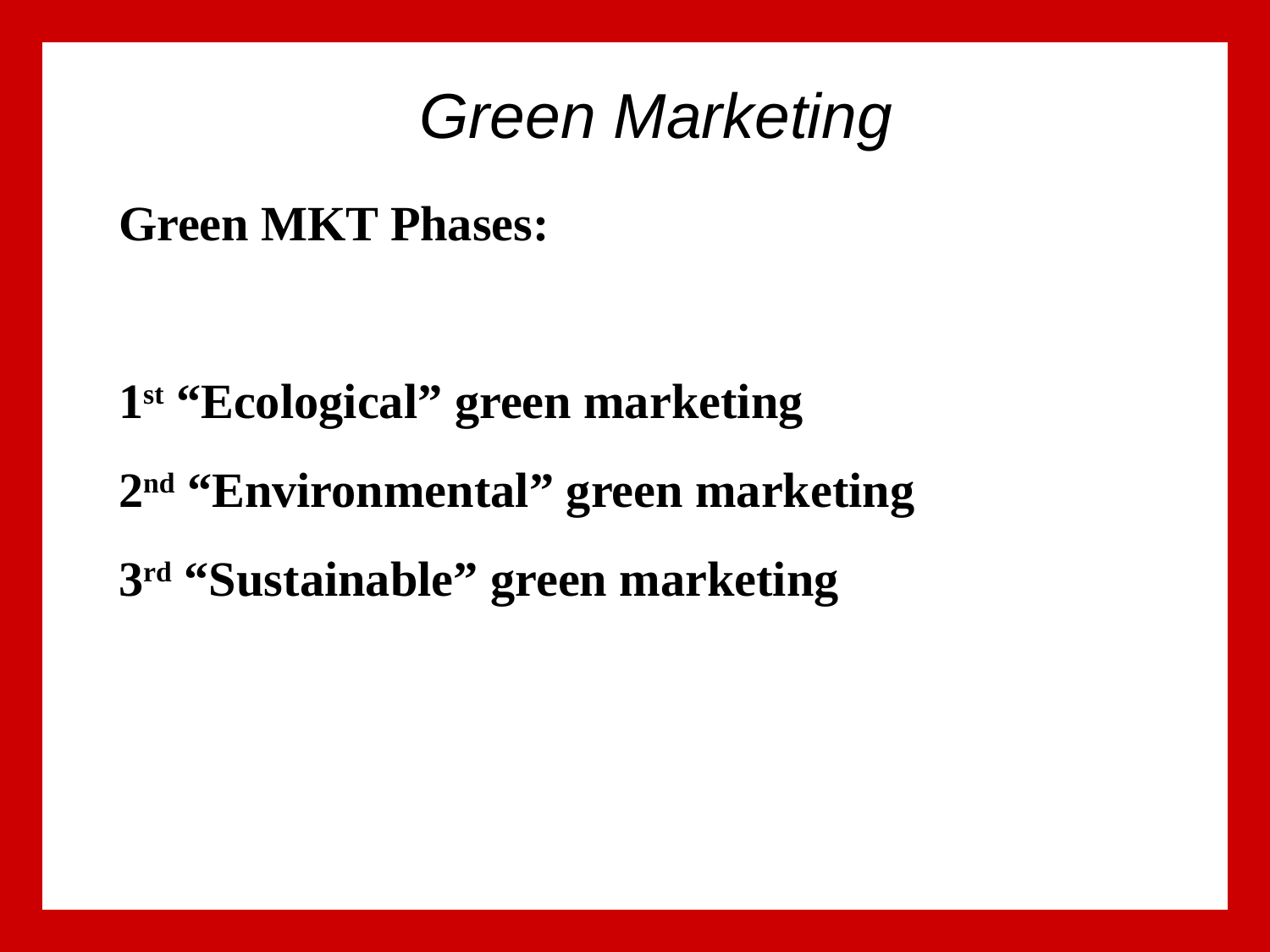

Green Marketing
# Green MKT Phases: 1st “Ecological” green marketing 2nd “Environmental” green marketing 3rd “Sustainable” green marketing